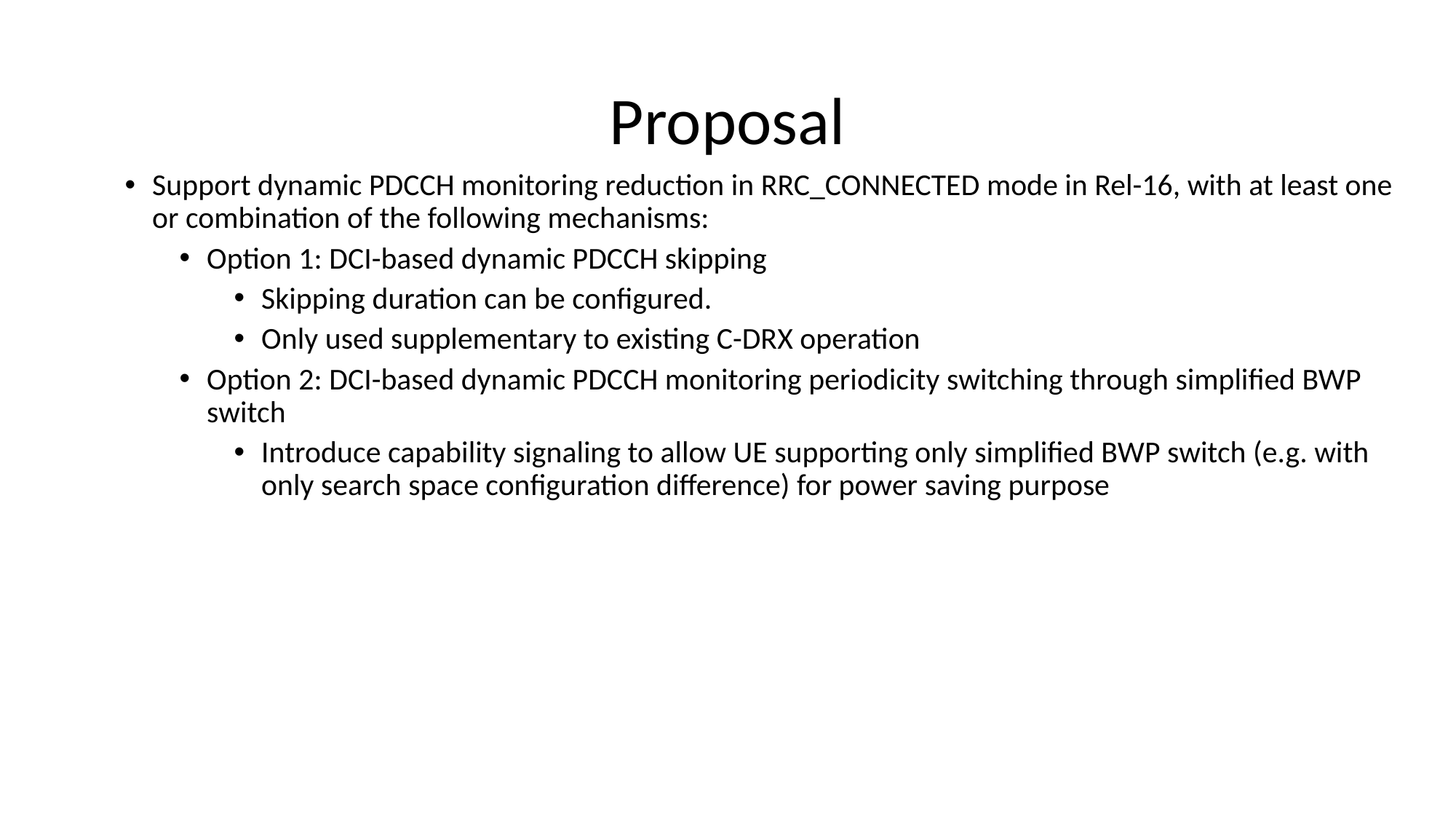

# Proposal
Support dynamic PDCCH monitoring reduction in RRC_CONNECTED mode in Rel-16, with at least one or combination of the following mechanisms:
Option 1: DCI-based dynamic PDCCH skipping
Skipping duration can be configured.
Only used supplementary to existing C-DRX operation
Option 2: DCI-based dynamic PDCCH monitoring periodicity switching through simplified BWP switch
Introduce capability signaling to allow UE supporting only simplified BWP switch (e.g. with only search space configuration difference) for power saving purpose